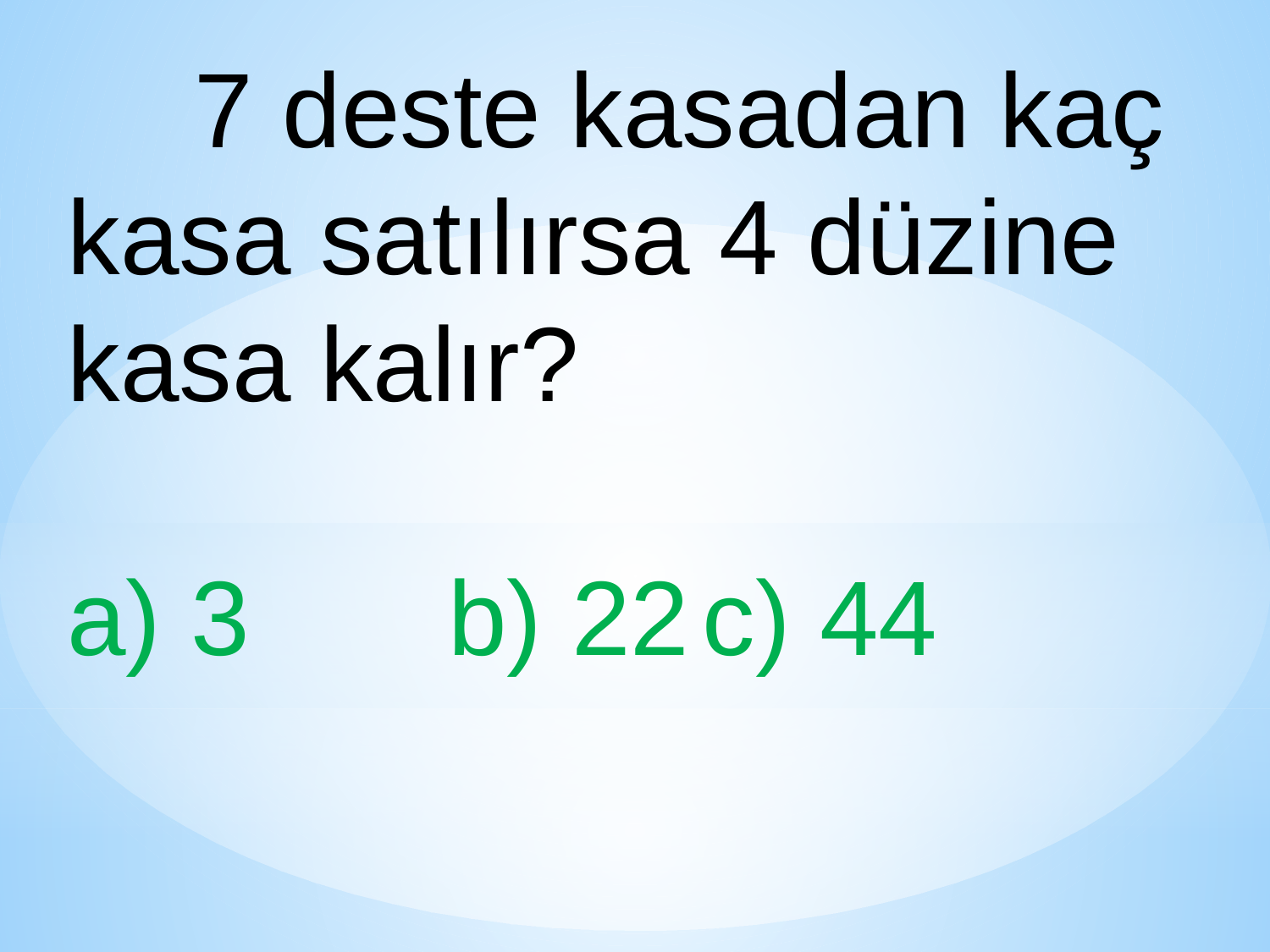

7 deste kasadan kaç kasa satılırsa 4 düzine kasa kalır?

a) 3		b) 22	c) 44